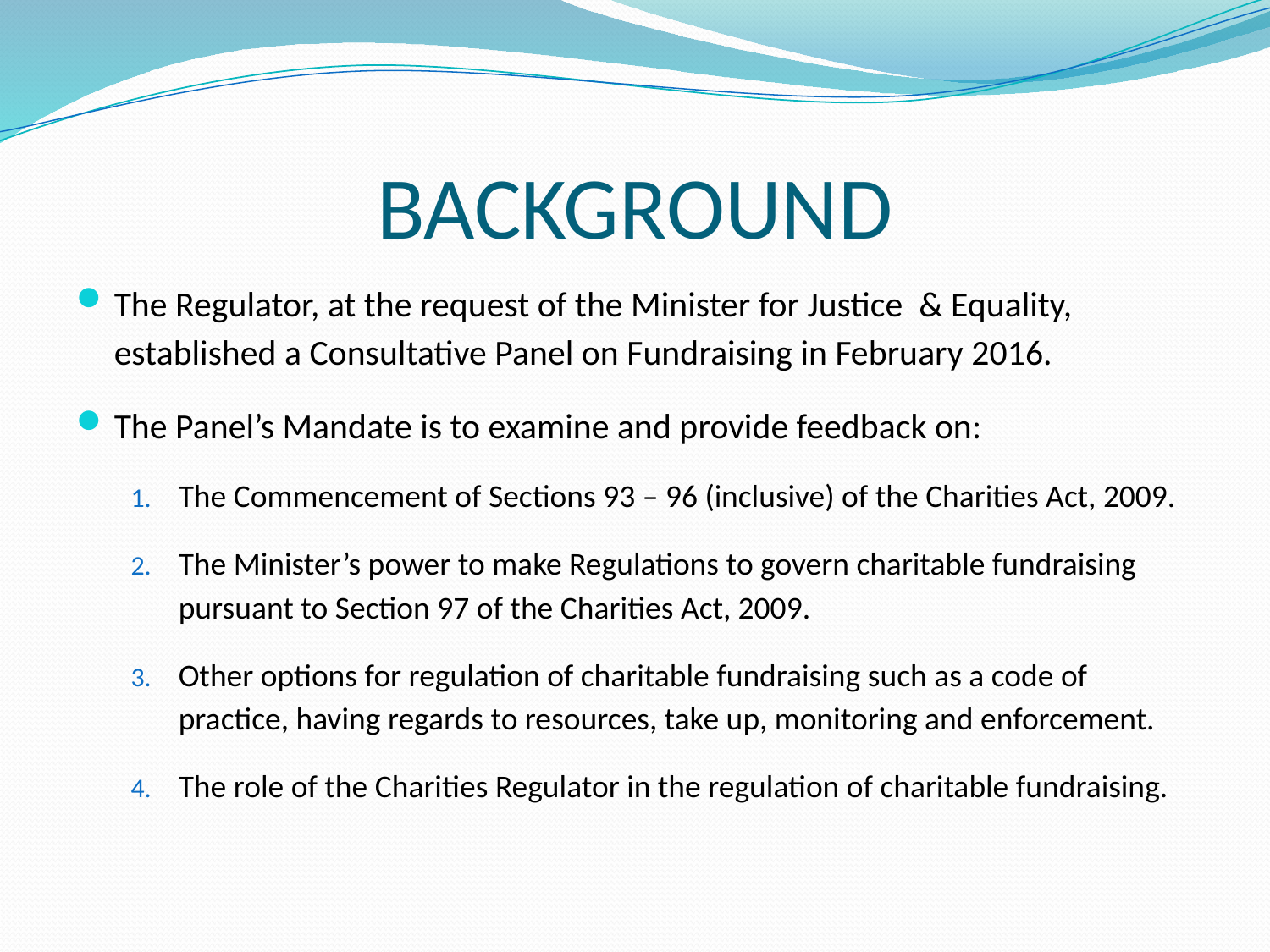

# BACKGROUND
The Regulator, at the request of the Minister for Justice  & Equality, established a Consultative Panel on Fundraising in February 2016.
The Panel’s Mandate is to examine and provide feedback on:
The Commencement of Sections 93 – 96 (inclusive) of the Charities Act, 2009.
The Minister’s power to make Regulations to govern charitable fundraising pursuant to Section 97 of the Charities Act, 2009.
Other options for regulation of charitable fundraising such as a code of practice, having regards to resources, take up, monitoring and enforcement.
The role of the Charities Regulator in the regulation of charitable fundraising.